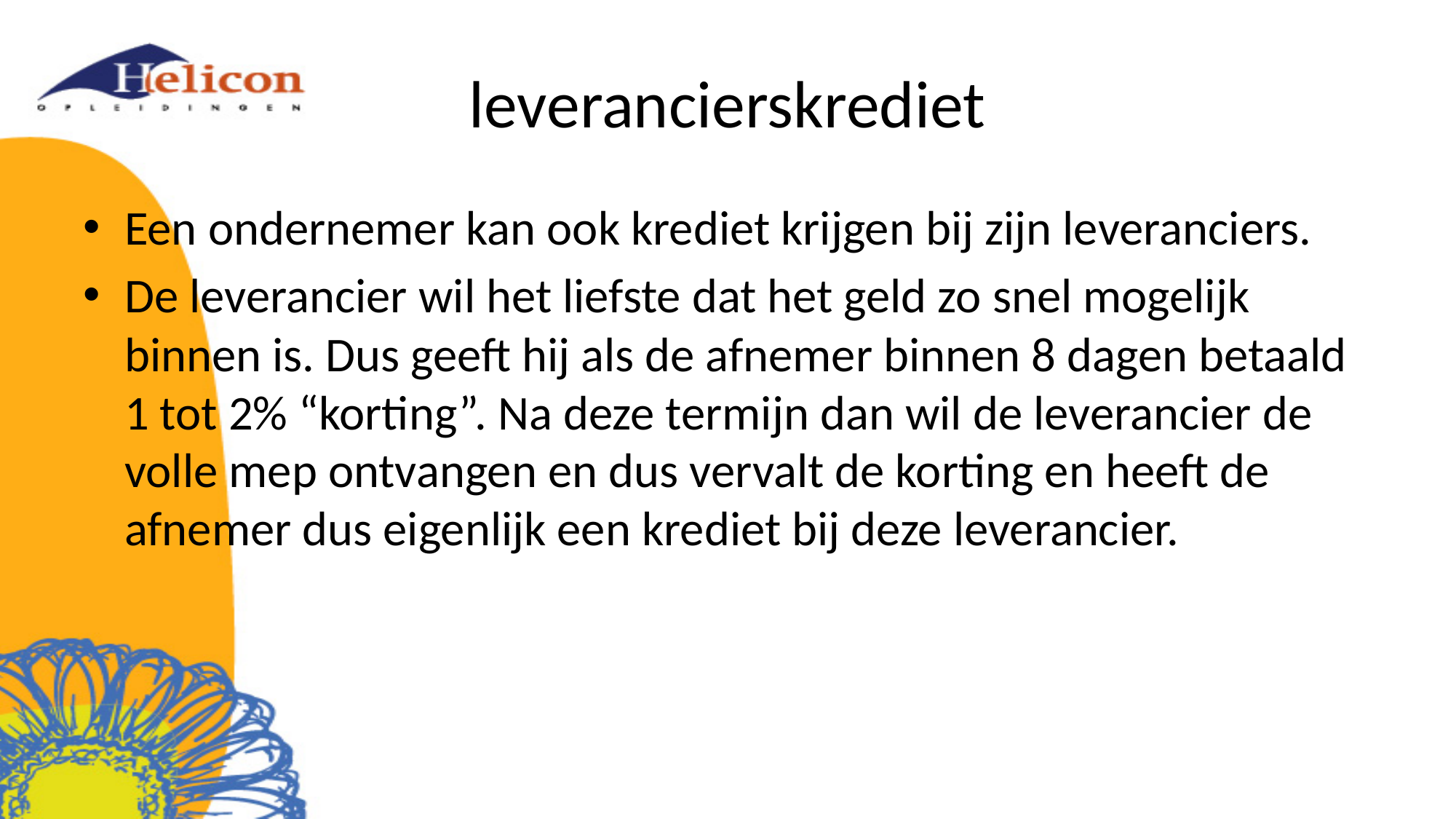

# leverancierskrediet
Een ondernemer kan ook krediet krijgen bij zijn leveranciers.
De leverancier wil het liefste dat het geld zo snel mogelijk binnen is. Dus geeft hij als de afnemer binnen 8 dagen betaald 1 tot 2% “korting”. Na deze termijn dan wil de leverancier de volle mep ontvangen en dus vervalt de korting en heeft de afnemer dus eigenlijk een krediet bij deze leverancier.